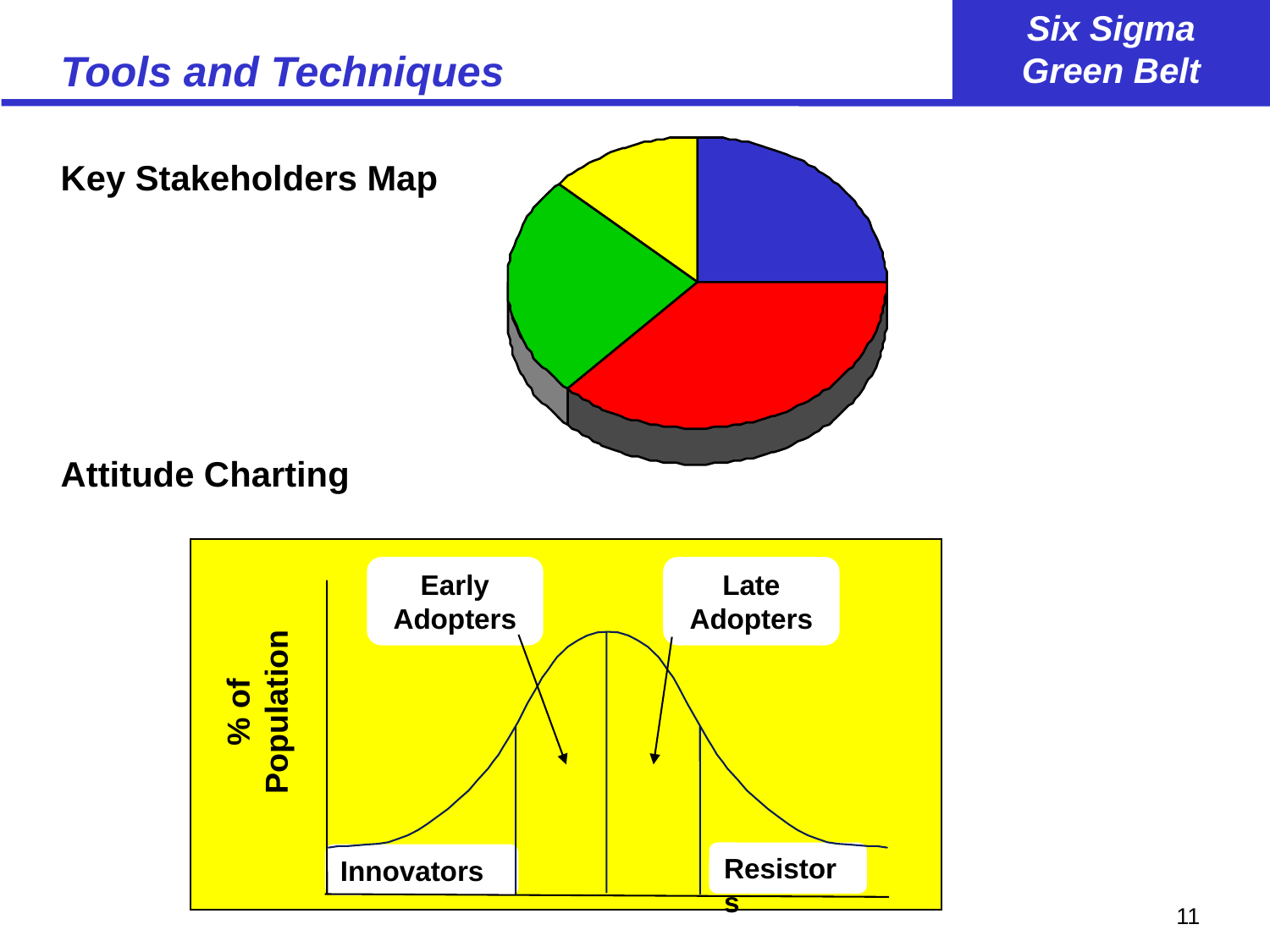

# Tools and Techniques

Key Stakeholders Map

Attitude Charting

Early
Adopters
Late
Adopters

% of
Population

Resistors
Innovators